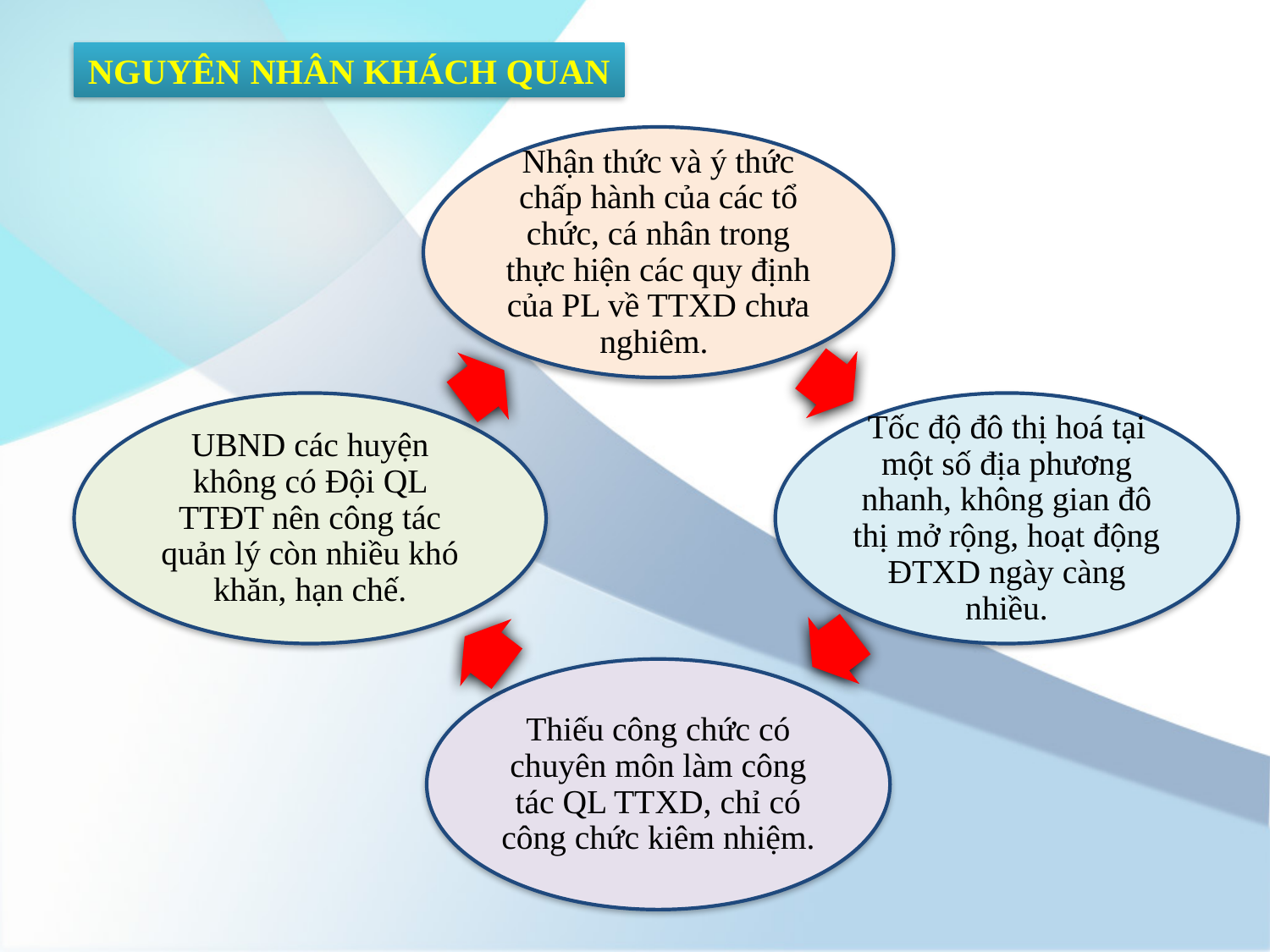

NGUYÊN NHÂN KHÁCH QUAN
Nhận thức và ý thức chấp hành của các tổ chức, cá nhân trong thực hiện các quy định của PL về TTXD chưa nghiêm.

Tốc độ đô thị hoá tại một số địa phương nhanh, không gian đô thị mở rộng, hoạt động ĐTXD ngày càng nhiều.

Thiếu công chức có chuyên môn làm công tác QL TTXD, chỉ có công chức kiêm nhiệm.

UBND các huyện không có Đội QL TTĐT nên công tác quản lý còn nhiều khó khăn, hạn chế.